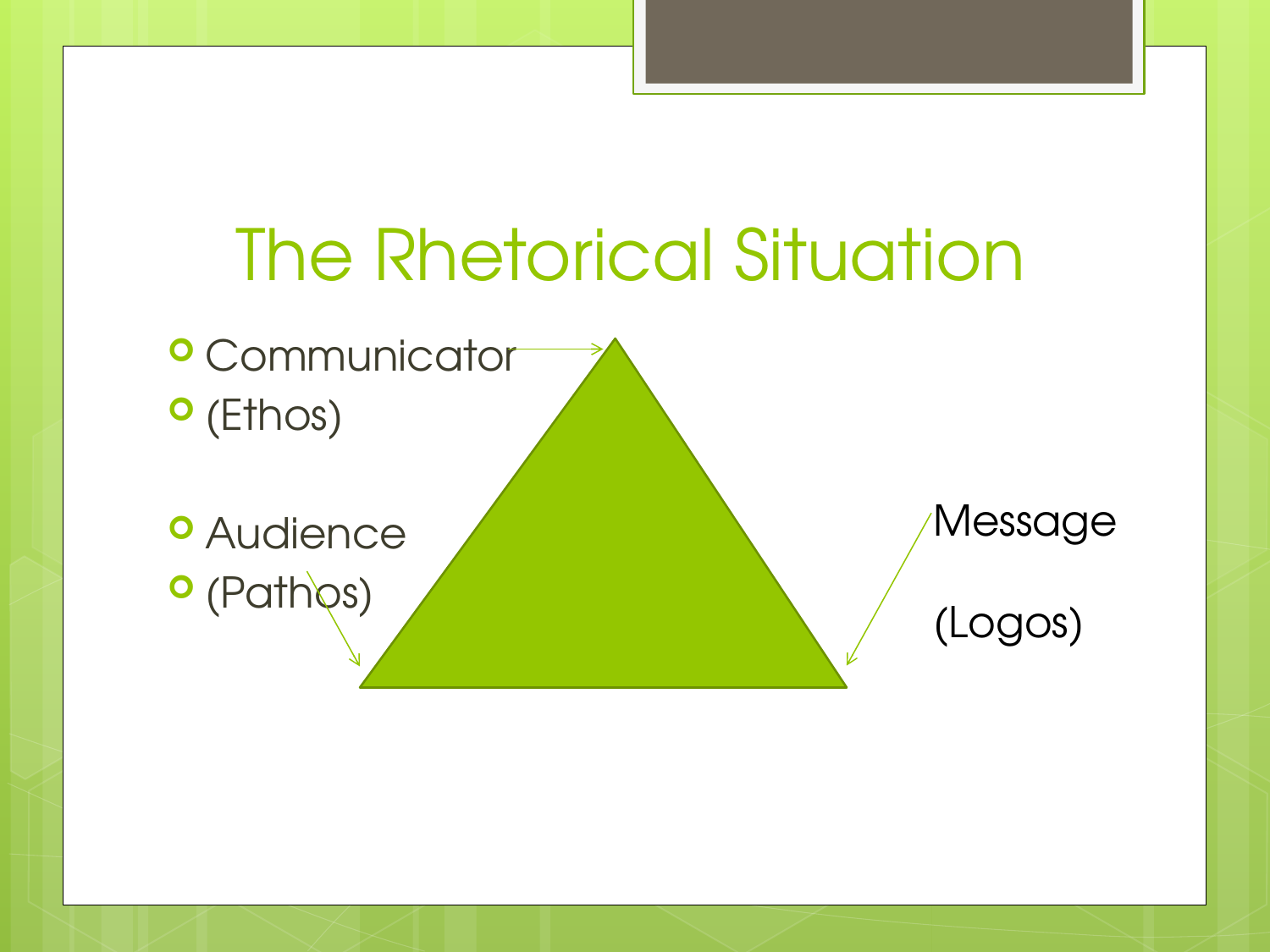

# The Rhetorical Situation
Communicator
(Ethos)

Audience
(Pathos)

Message

(Logos)